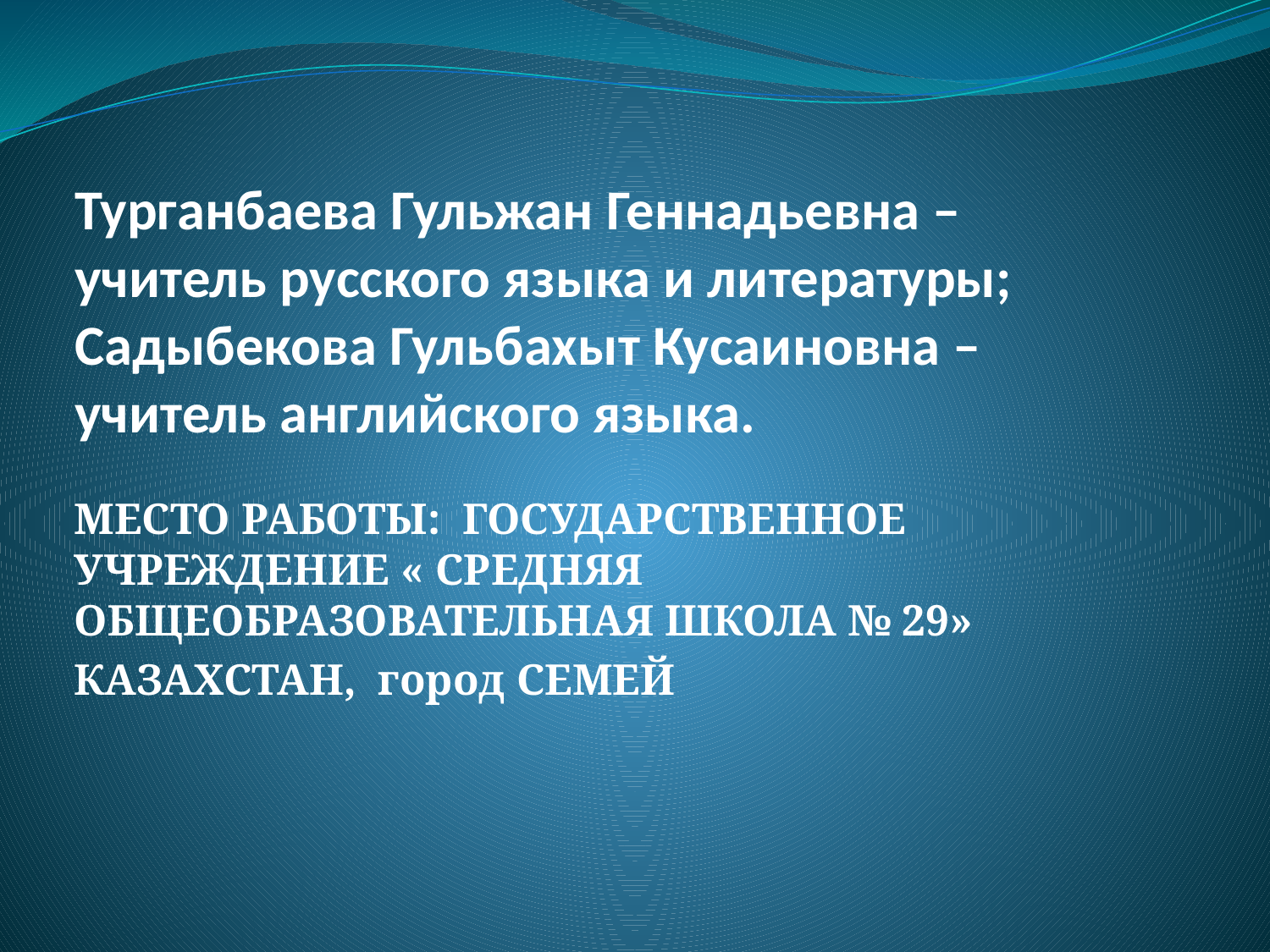

# Турганбаева Гульжан Геннадьевна – учитель русского языка и литературы; Садыбекова Гульбахыт Кусаиновна – учитель английского языка.
МЕСТО РАБОТЫ:  ГОСУДАРСТВЕННОЕ УЧРЕЖДЕНИЕ « СРЕДНЯЯ ОБЩЕОБРАЗОВАТЕЛЬНАЯ ШКОЛА № 29»
КАЗАХСТАН,  город СЕМЕЙ